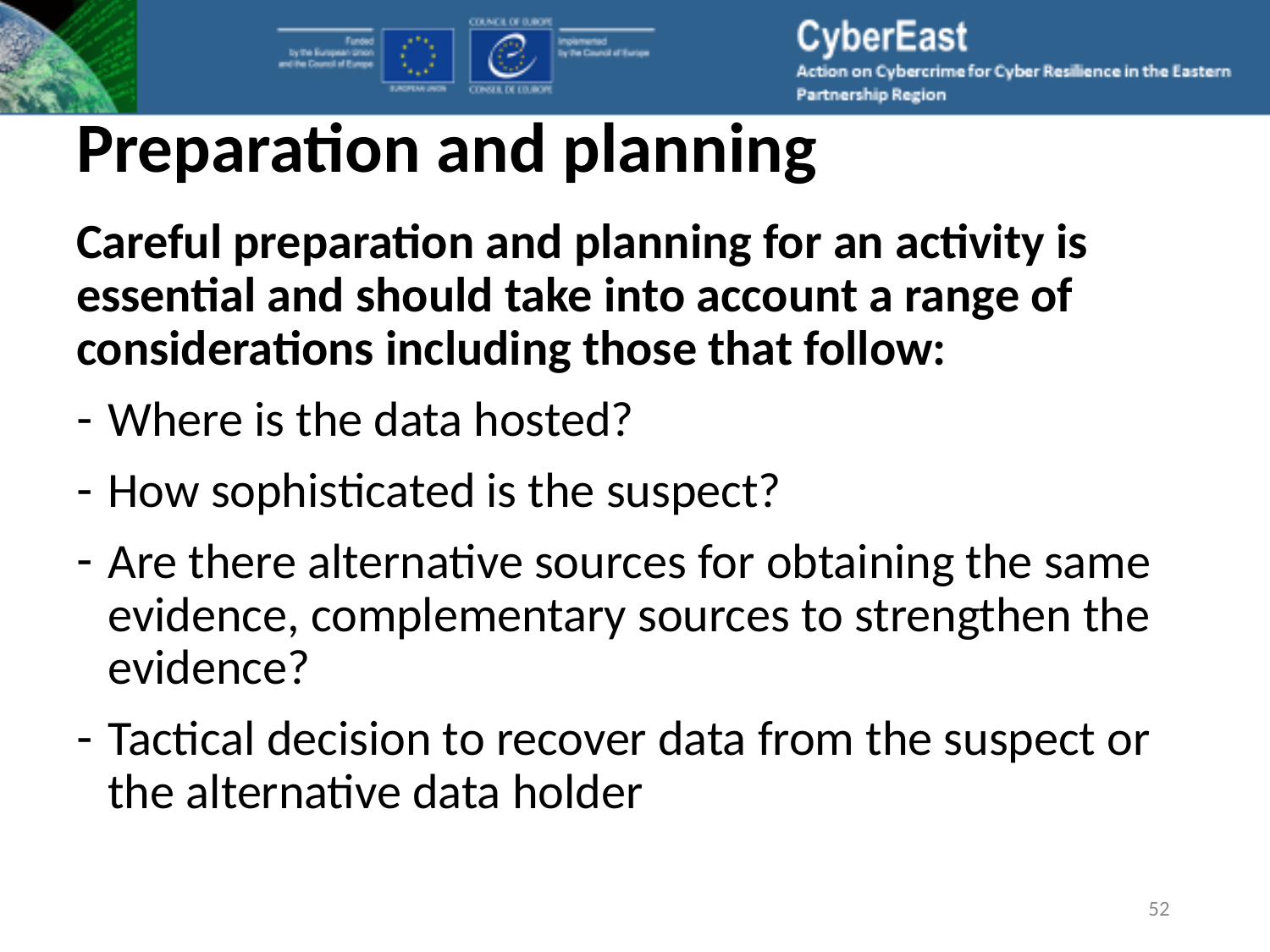

# Preparation and planning
Careful preparation and planning for an activity is essential and should take into account a range of considerations including those that follow:
Where is the data hosted?
How sophisticated is the suspect?
Are there alternative sources for obtaining the same evidence, complementary sources to strengthen the evidence?
Tactical decision to recover data from the suspect or the alternative data holder

52